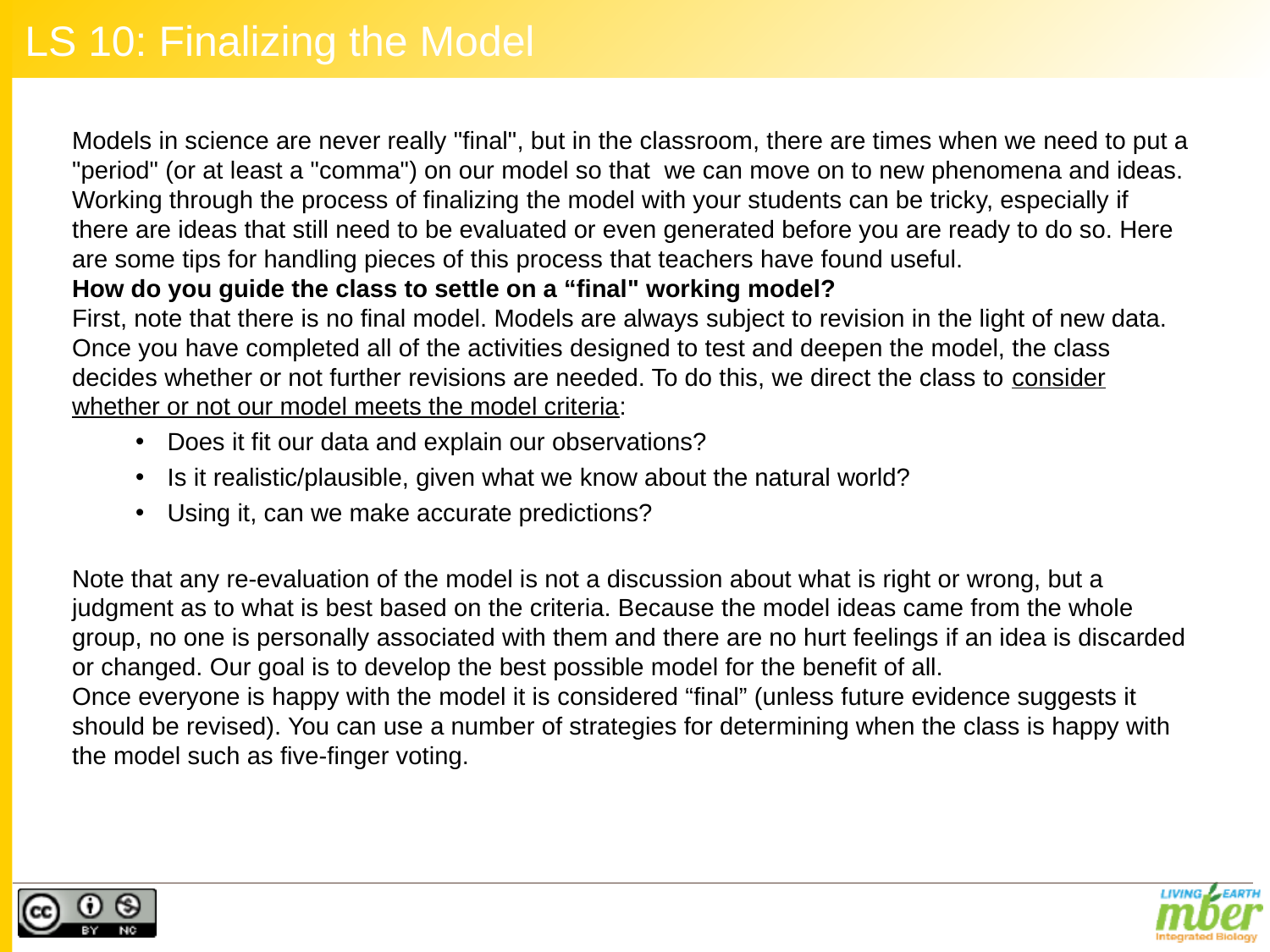

# LS 10: Finalizing the Model
Models in science are never really "final", but in the classroom, there are times when we need to put a "period" (or at least a "comma") on our model so that  we can move on to new phenomena and ideas. Working through the process of finalizing the model with your students can be tricky, especially if there are ideas that still need to be evaluated or even generated before you are ready to do so. Here are some tips for handling pieces of this process that teachers have found useful.
How do you guide the class to settle on a “final" working model?
First, note that there is no final model. Models are always subject to revision in the light of new data. Once you have completed all of the activities designed to test and deepen the model, the class decides whether or not further revisions are needed. To do this, we direct the class to consider whether or not our model meets the model criteria:
Does it fit our data and explain our observations?
Is it realistic/plausible, given what we know about the natural world?
Using it, can we make accurate predictions?​

Note that any re-evaluation of the model is not a discussion about what is right or wrong, but a judgment as to what is best based on the criteria. Because the model ideas came from the whole group, no one is personally associated with them and there are no hurt feelings if an idea is discarded or changed. Our goal is to develop the best possible model for the benefit of all.
Once everyone is happy with the model it is considered “final” (unless future evidence suggests it should be revised). You can use a number of strategies for determining when the class is happy with the model such as five-finger voting.